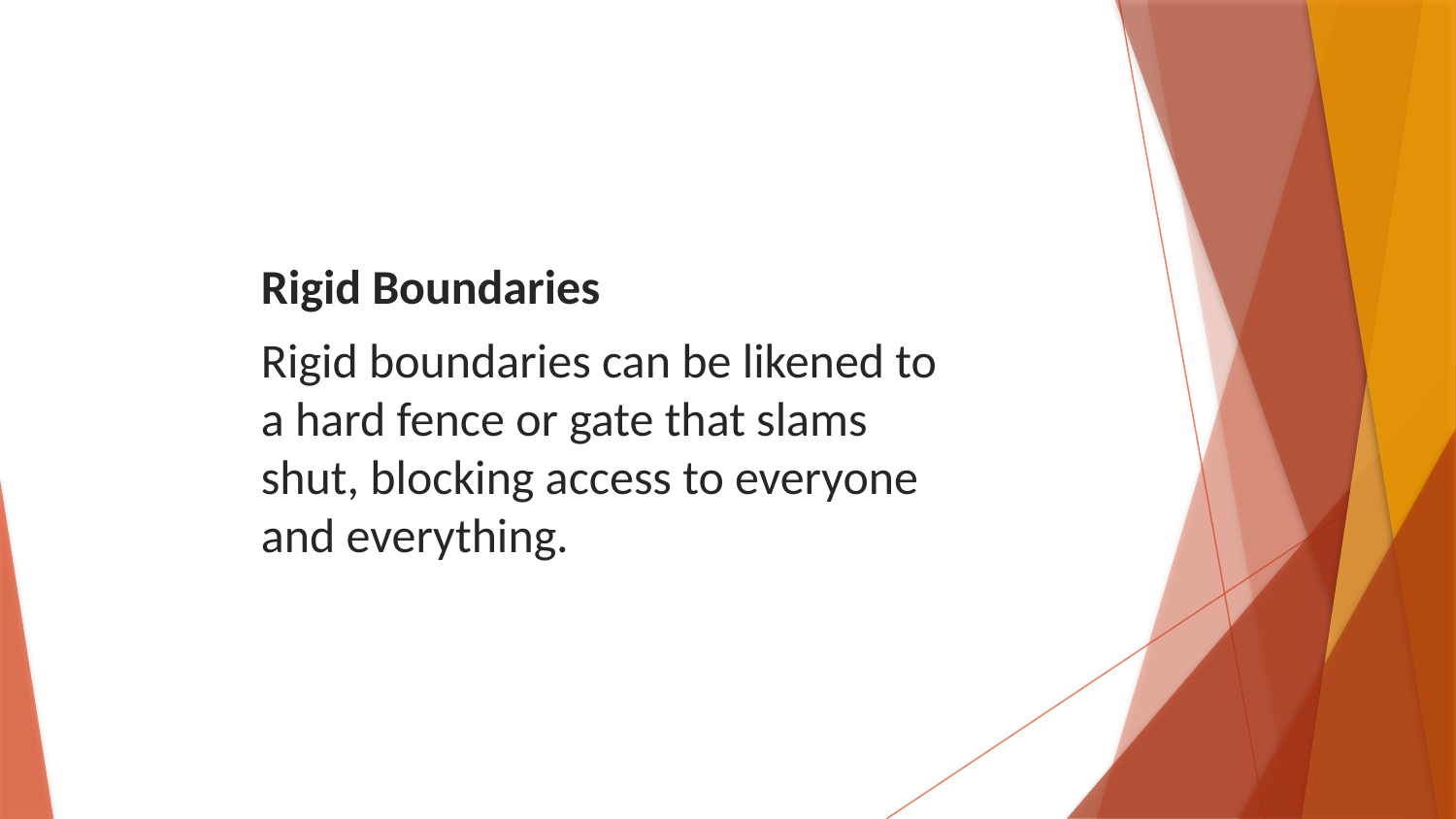

Rigid Boundaries
Rigid boundaries can be likened to a hard fence or gate that slams shut, blocking access to everyone and everything.